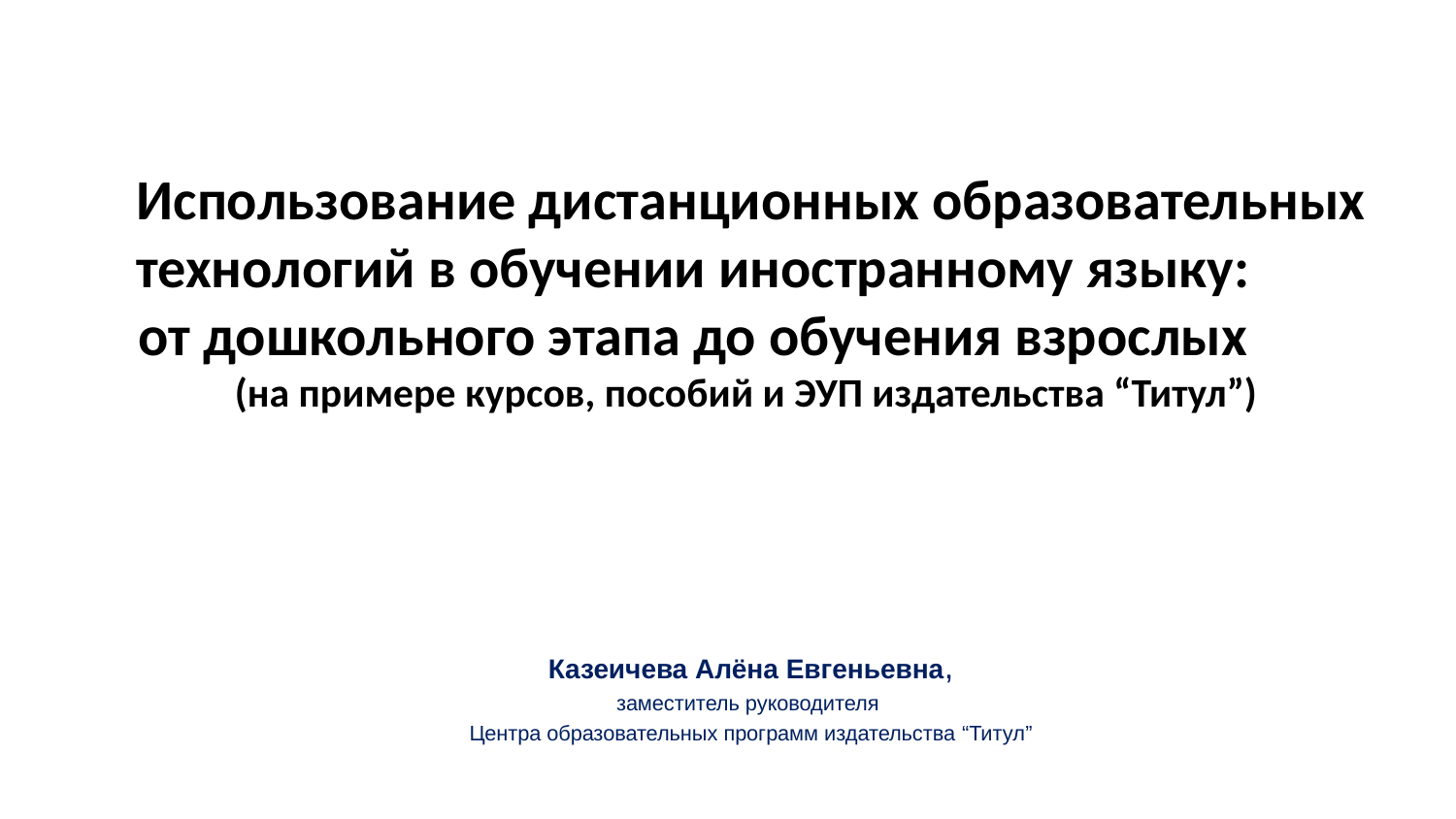

# Использование дистанционных образовательных технологий в обучении иностранному языку:          от дошкольного этапа до обучения взрослых          (на примере курсов, пособий и ЭУП издательства “Титул”)
Казеичева Алёна Евгеньевна,
заместитель руководителя
Центра образовательных программ издательства “Титул”